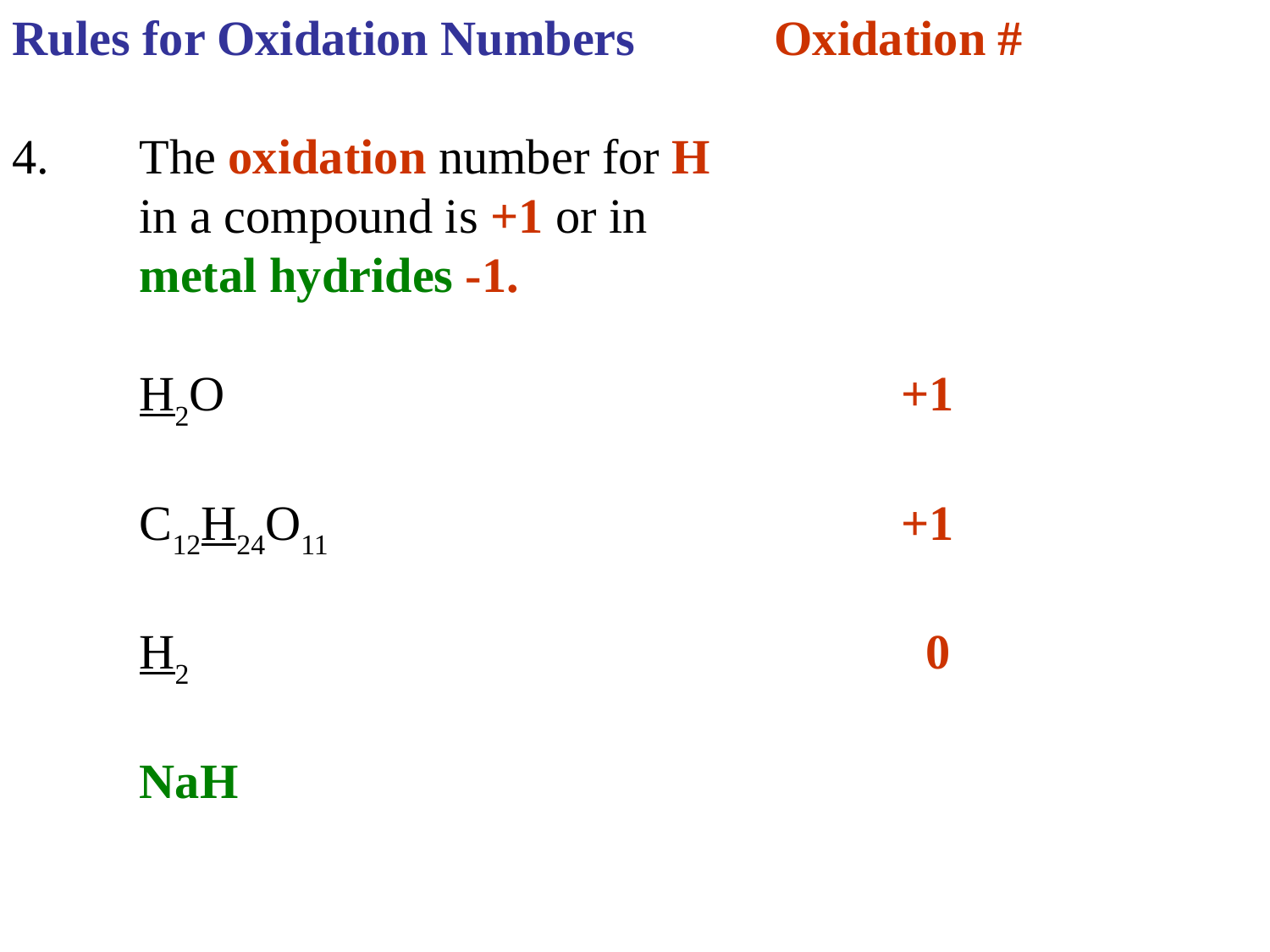

Rules for Oxidation Numbers		Oxidation #

4.	The oxidation number for H
	in a compound is +1 or in
	metal hydrides -1.

	H2O						+1

	C12H24O11					+1

	H2						  0

	NaH